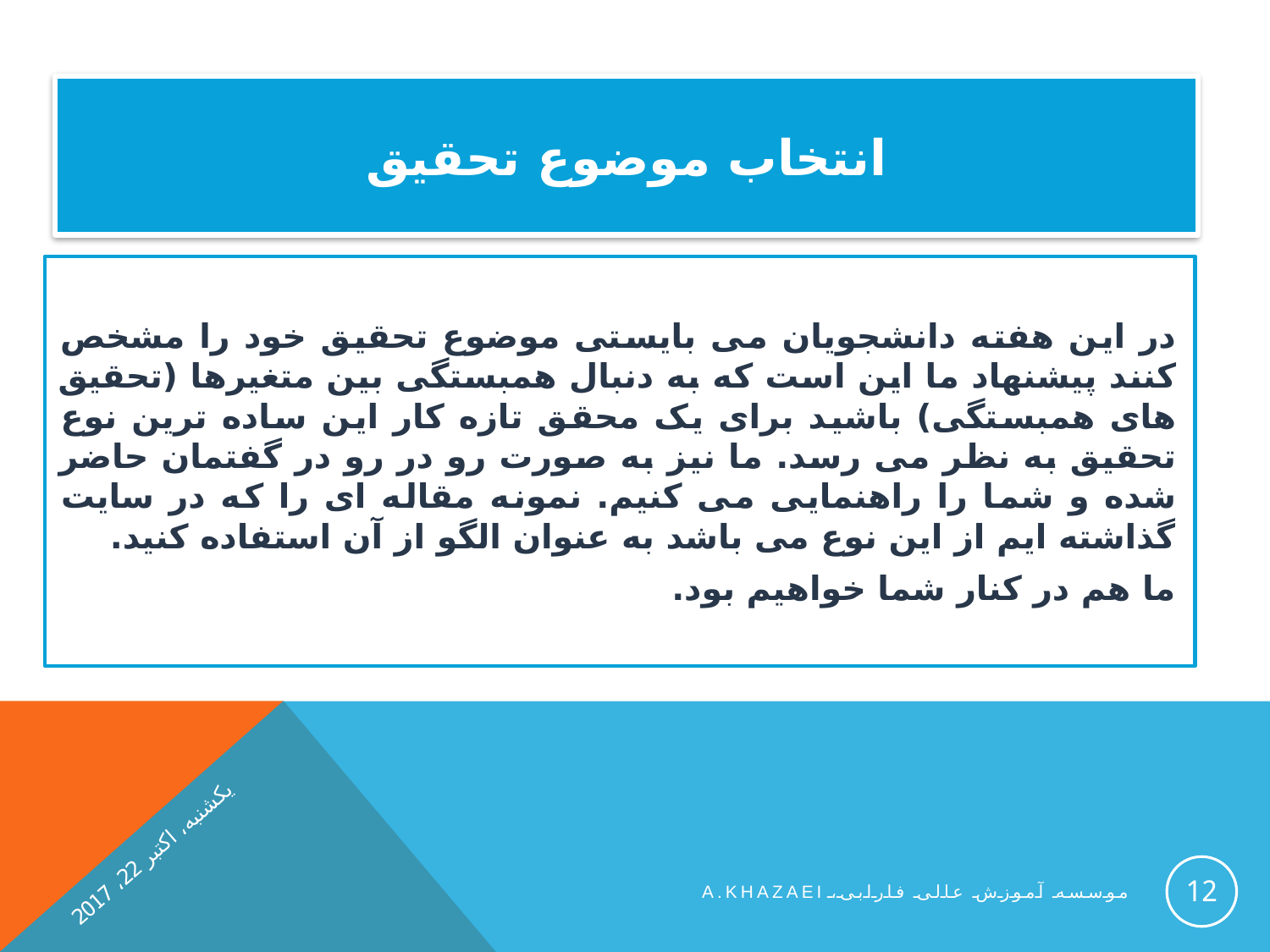

# انتخاب موضوع تحقیق
در این هفته دانشجویان می بایستی موضوع تحقیق خود را مشخص کنند پیشنهاد ما این است که به دنبال همبستگی بین متغیرها (تحقیق های همبستگی) باشید برای یک محقق تازه کار این ساده ترین نوع تحقیق به نظر می رسد. ما نیز به صورت رو در رو در گفتمان حاضر شده و شما را راهنمایی می کنیم. نمونه مقاله ای را که در سایت گذاشته ایم از این نوع می باشد به عنوان الگو از آن استفاده کنید.
ما هم در کنار شما خواهیم بود.
يکشنبه، اکتبر 22، 2017
12
موسسه آموزش عالی فارابی، A.KHAZAEI